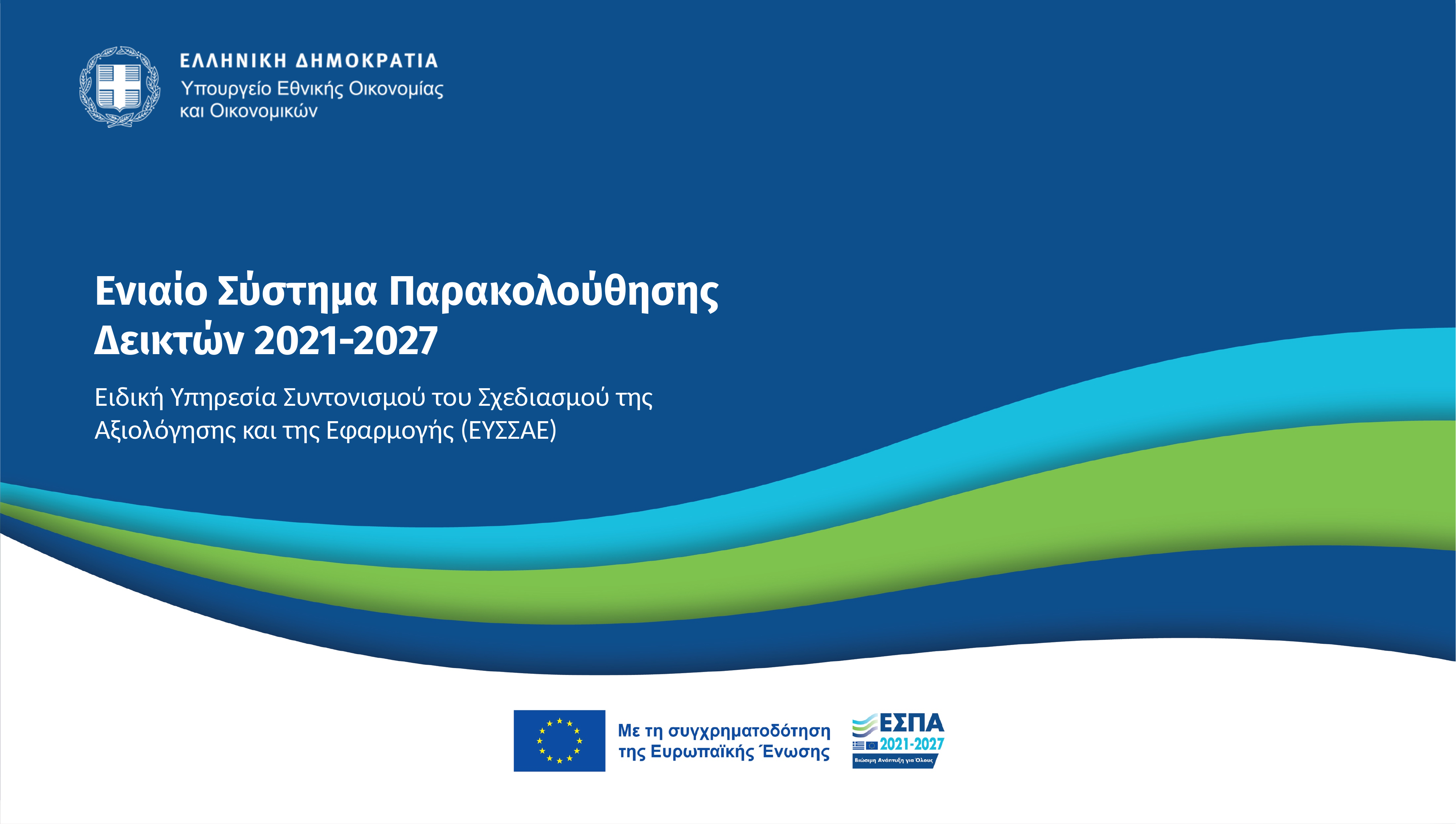

Ενιαίο Σύστημα Παρακολούθησης Δεικτών 2021-2027
Ειδική Υπηρεσία Συντονισμού του Σχεδιασμού της Αξιολόγησης και της Εφαρμογής (ΕΥΣΣΑΕ)